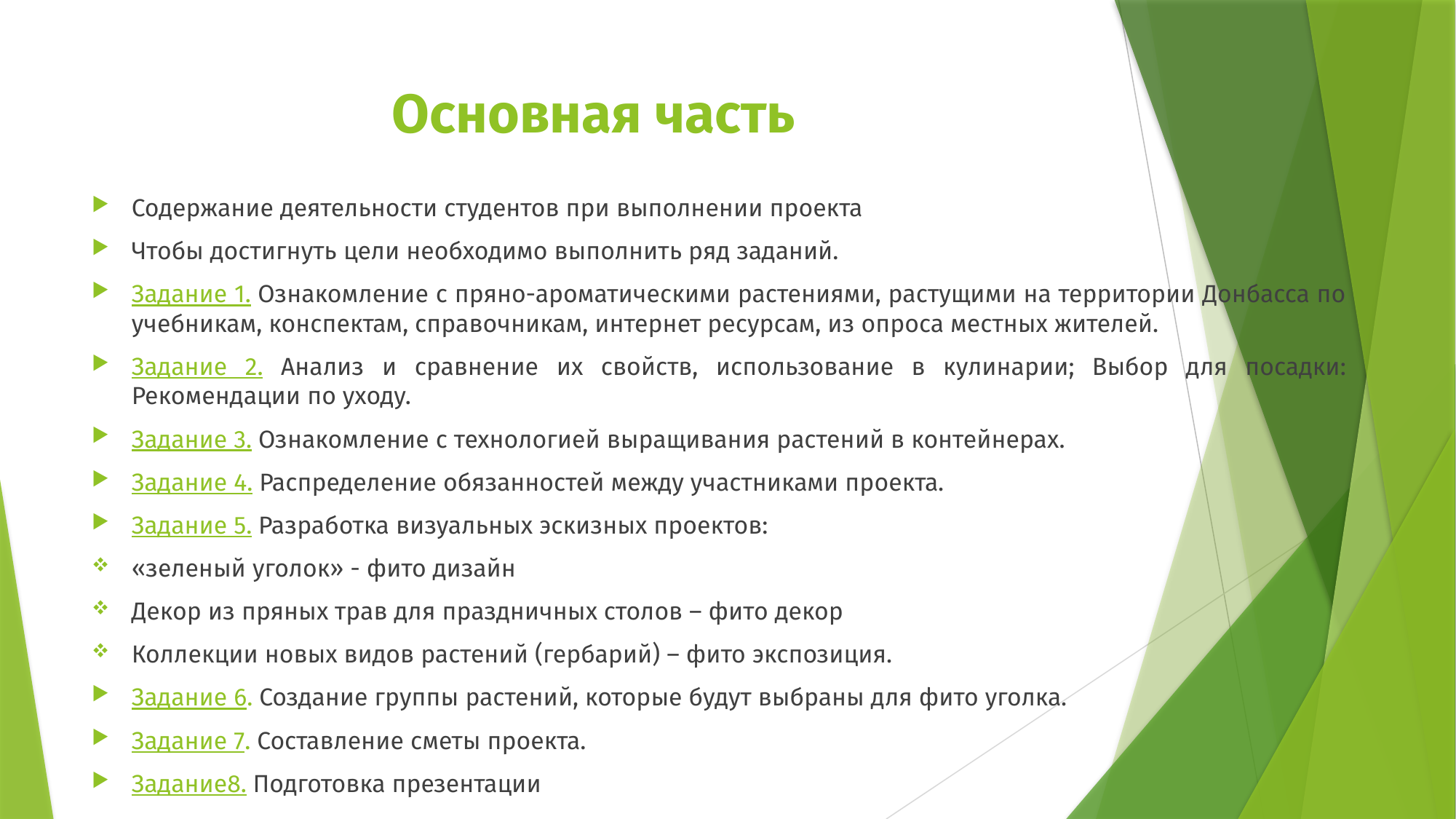

# Основная часть
Содержание деятельности студентов при выполнении проекта
Чтобы достигнуть цели необходимо выполнить ряд заданий.
Задание 1. Ознакомление с пряно-ароматическими растениями, растущими на территории Донбасса по учебникам, конспектам, справочникам, интернет ресурсам, из опроса местных жителей.
Задание 2. Анализ и сравнение их свойств, использование в кулинарии; Выбор для посадки: Рекомендации по уходу.
Задание 3. Ознакомление с технологией выращивания растений в контейнерах.
Задание 4. Распределение обязанностей между участниками проекта.
Задание 5. Разработка визуальных эскизных проектов:
«зеленый уголок» - фито дизайн
Декор из пряных трав для праздничных столов – фито декор
Коллекции новых видов растений (гербарий) – фито экспозиция.
Задание 6. Создание группы растений, которые будут выбраны для фито уголка.
Задание 7. Составление сметы проекта.
Задание8. Подготовка презентации